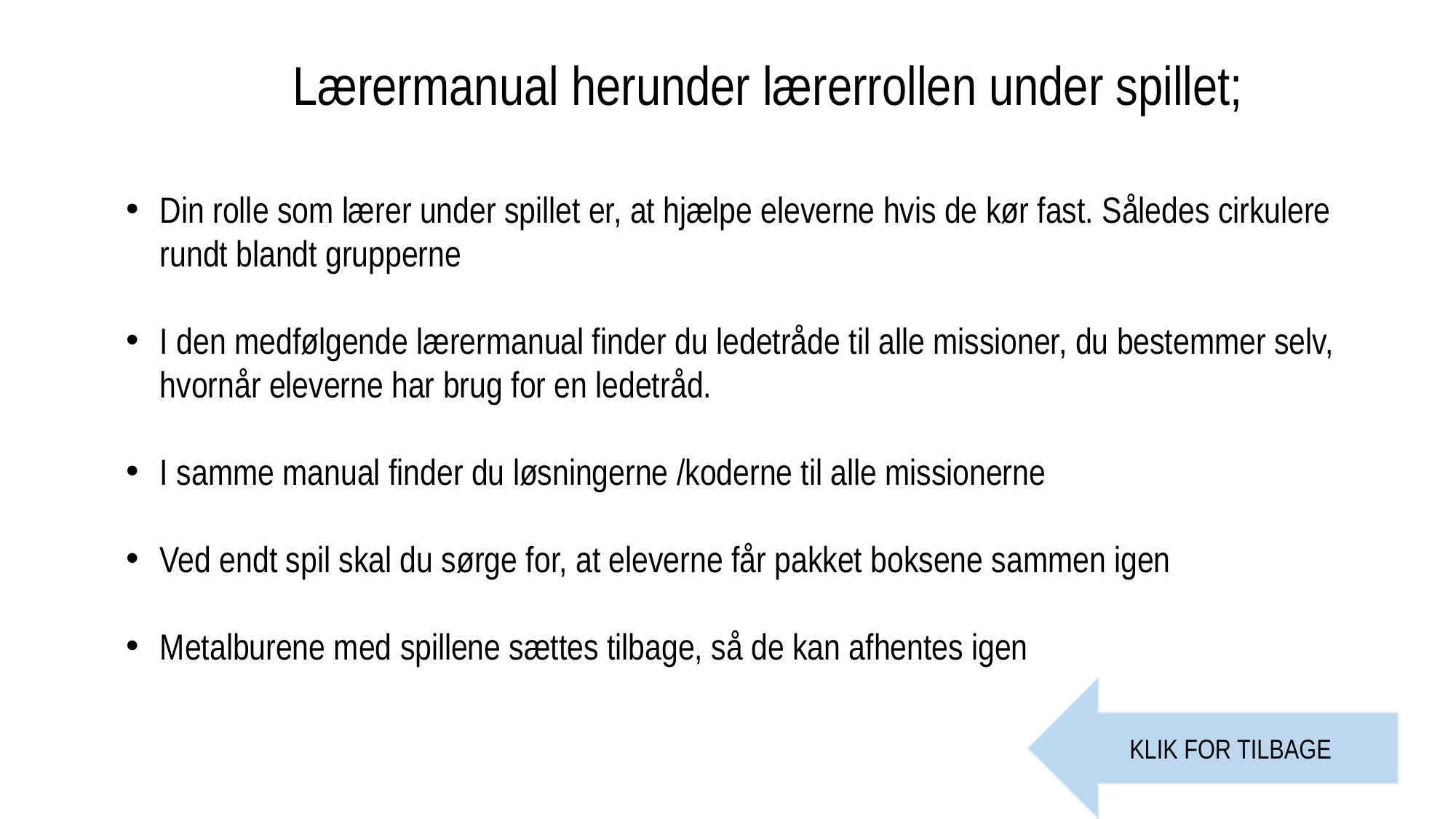

Lærermanual herunder lærerrollen under spillet;

Din rolle som lærer under spillet er, at hjælpe eleverne hvis de kør fast. Således cirkulere rundt blandt grupperne

I den medfølgende lærermanual finder du ledetråde til alle missioner, du bestemmer selv, hvornår eleverne har brug for en ledetråd.

I samme manual finder du løsningerne /koderne til alle missionerne

Ved endt spil skal du sørge for, at eleverne får pakket boksene sammen igen

Metalburene med spillene sættes tilbage, så de kan afhentes igen

KLIK FOR TILBAGE